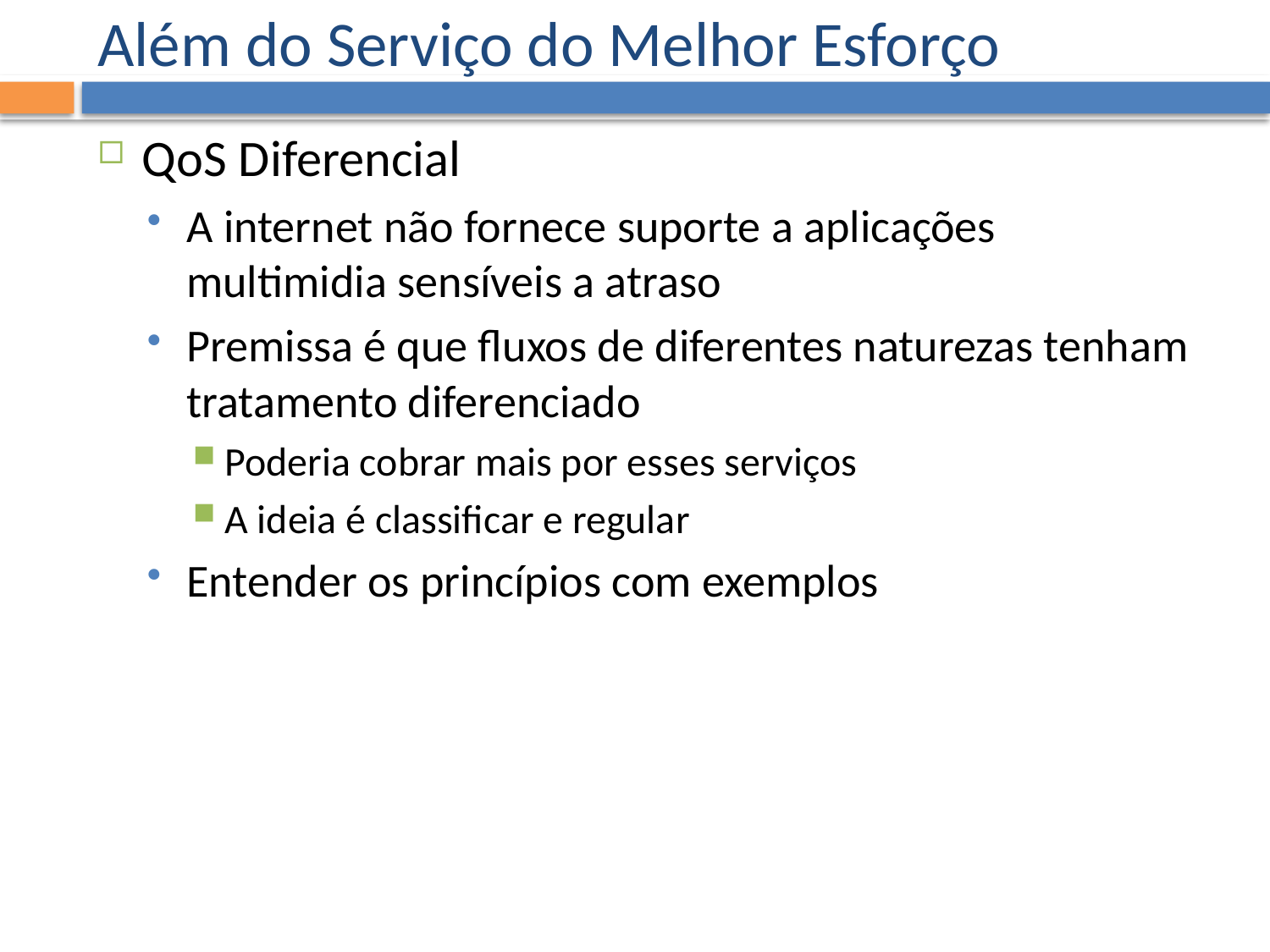

# Além do Serviço do Melhor Esforço
QoS Diferencial
A internet não fornece suporte a aplicações multimidia sensíveis a atraso
Premissa é que fluxos de diferentes naturezas tenham tratamento diferenciado
Poderia cobrar mais por esses serviços
A ideia é classificar e regular
Entender os princípios com exemplos